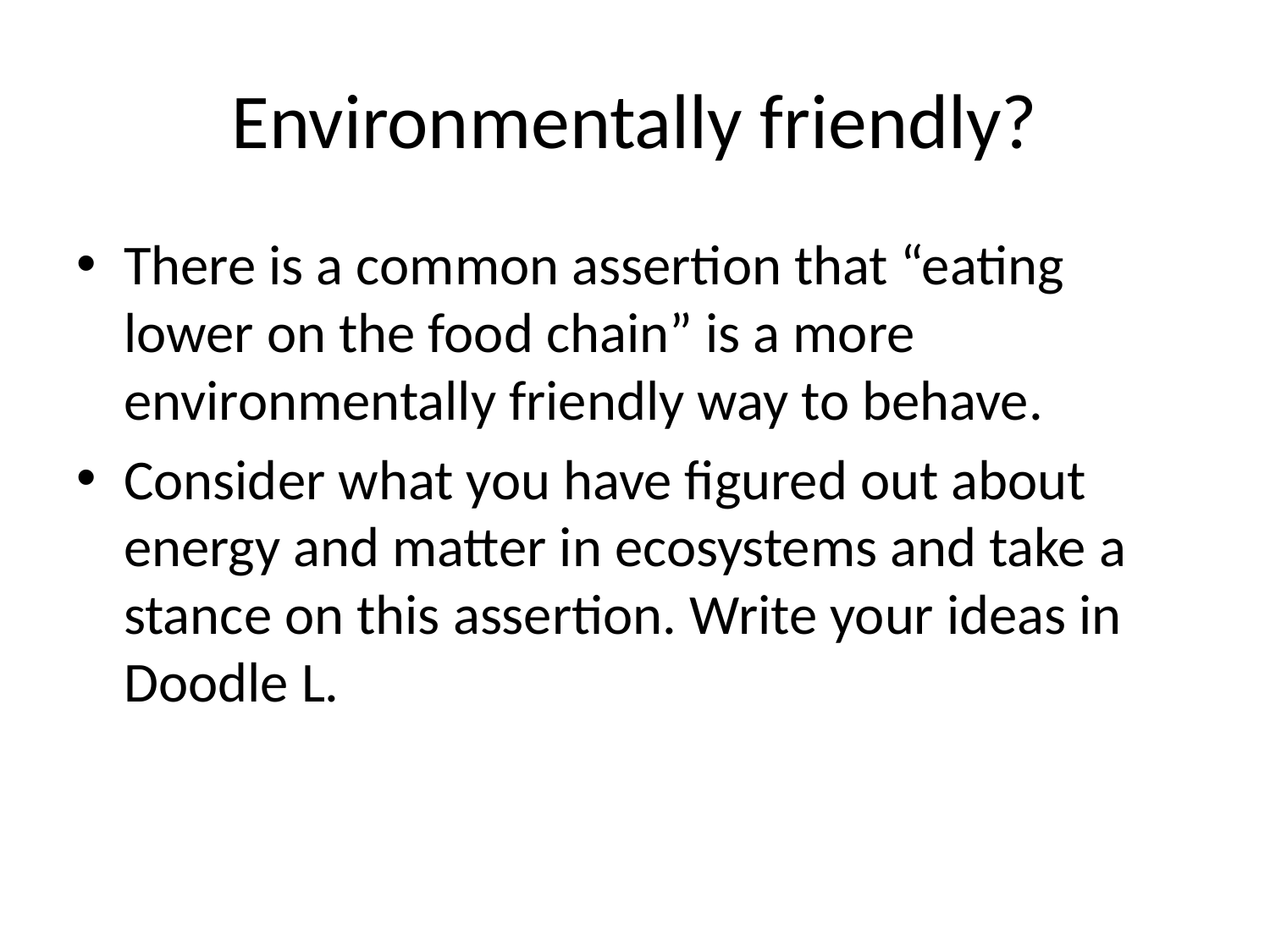

# Environmentally friendly?
There is a common assertion that “eating lower on the food chain” is a more environmentally friendly way to behave.
Consider what you have figured out about energy and matter in ecosystems and take a stance on this assertion. Write your ideas in Doodle L.